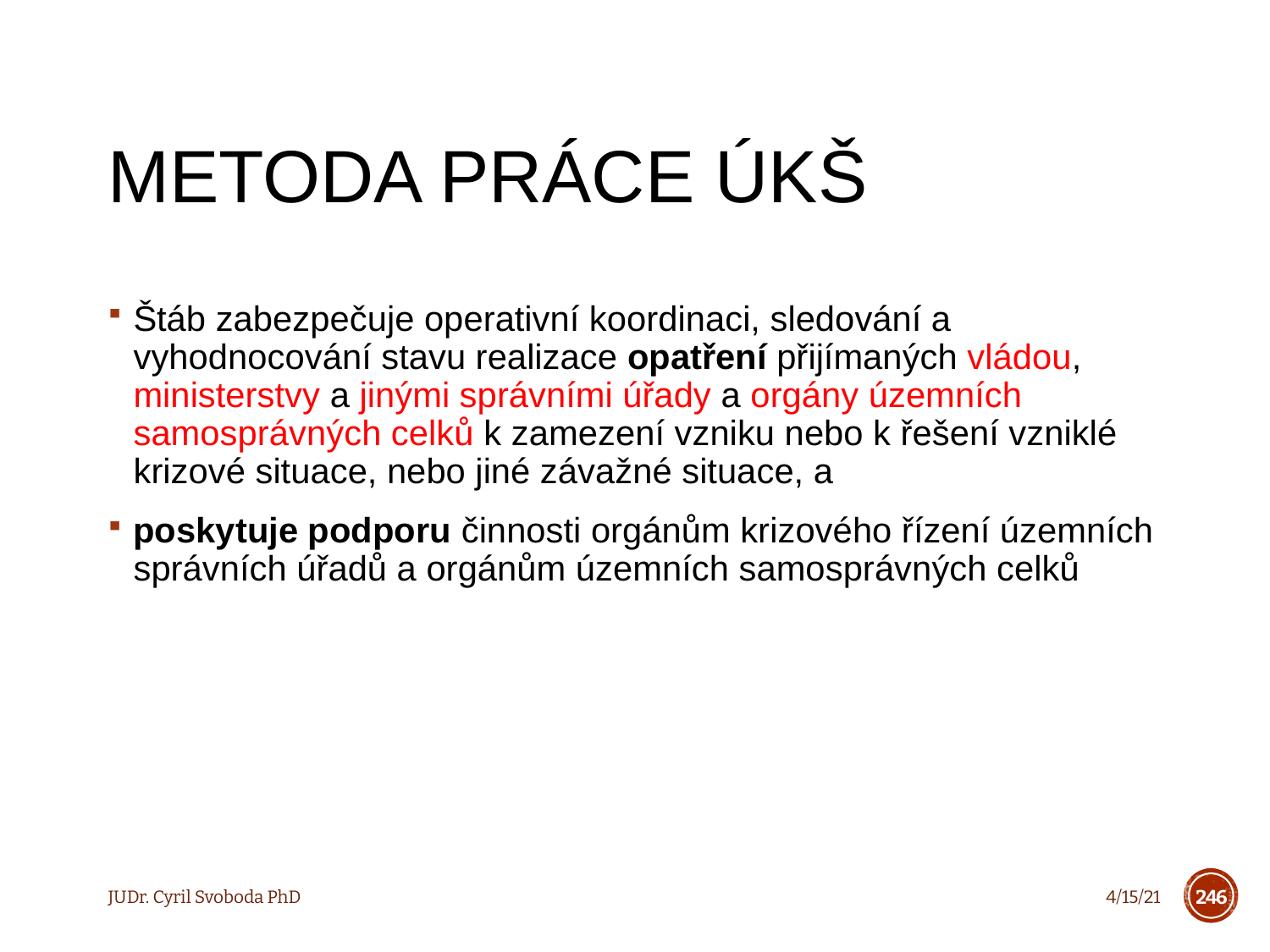

# Metoda práce ÚKŠ
Štáb zabezpečuje operativní koordinaci, sledování a vyhodnocování stavu realizace opatření přijímaných vládou, ministerstvy a jinými správními úřady a orgány územních samosprávných celků k zamezení vzniku nebo k řešení vzniklé krizové situace, nebo jiné závažné situace, a
poskytuje podporu činnosti orgánům krizového řízení územních správních úřadů a orgánům územních samosprávných celků
JUDr. Cyril Svoboda PhD
4/15/21
246